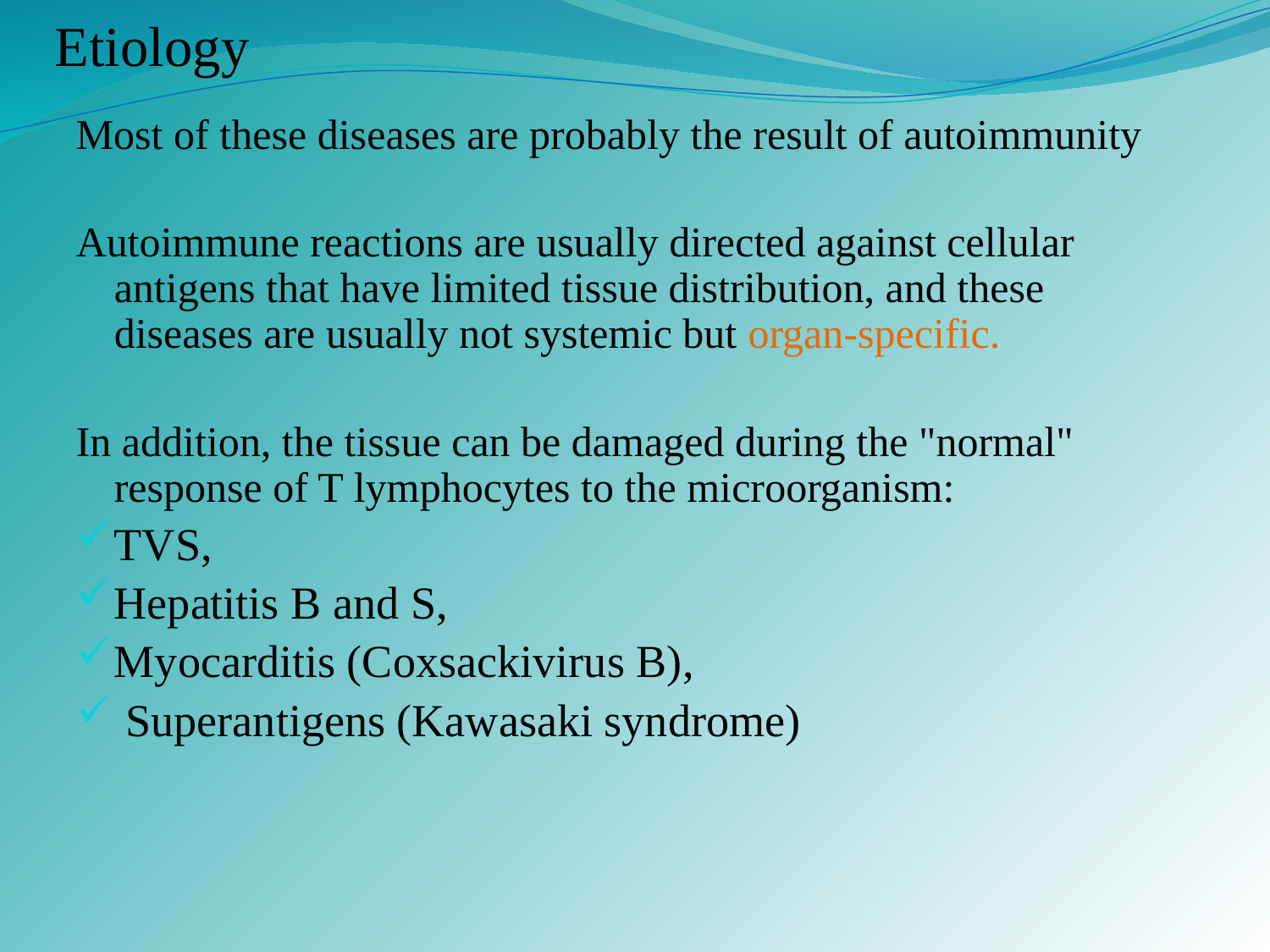

# Etiology
Most of these diseases are probably the result of autoimmunity

Autoimmune reactions are usually directed against cellular antigens that have limited tissue distribution, and these diseases are usually not systemic but organ-specific.

In addition, the tissue can be damaged during the "normal" response of T lymphocytes to the microorganism:
TVS,
Hepatitis B and S,
Myocarditis (Coxsackivirus B),
 Superantigens (Kawasaki syndrome)